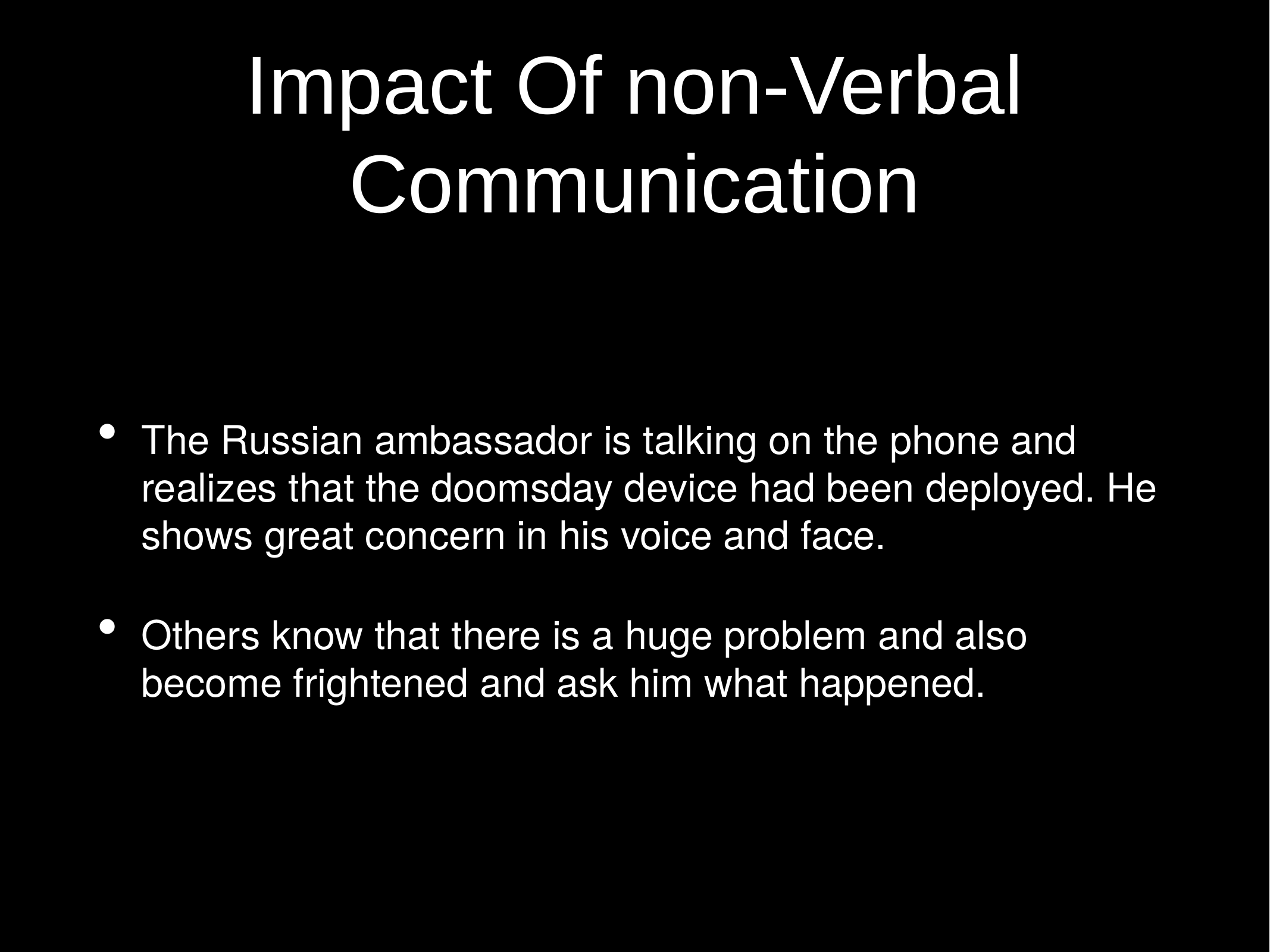

# Impact Of non-Verbal Communication
The Russian ambassador is talking on the phone and realizes that the doomsday device had been deployed. He shows great concern in his voice and face.
Others know that there is a huge problem and also become frightened and ask him what happened.